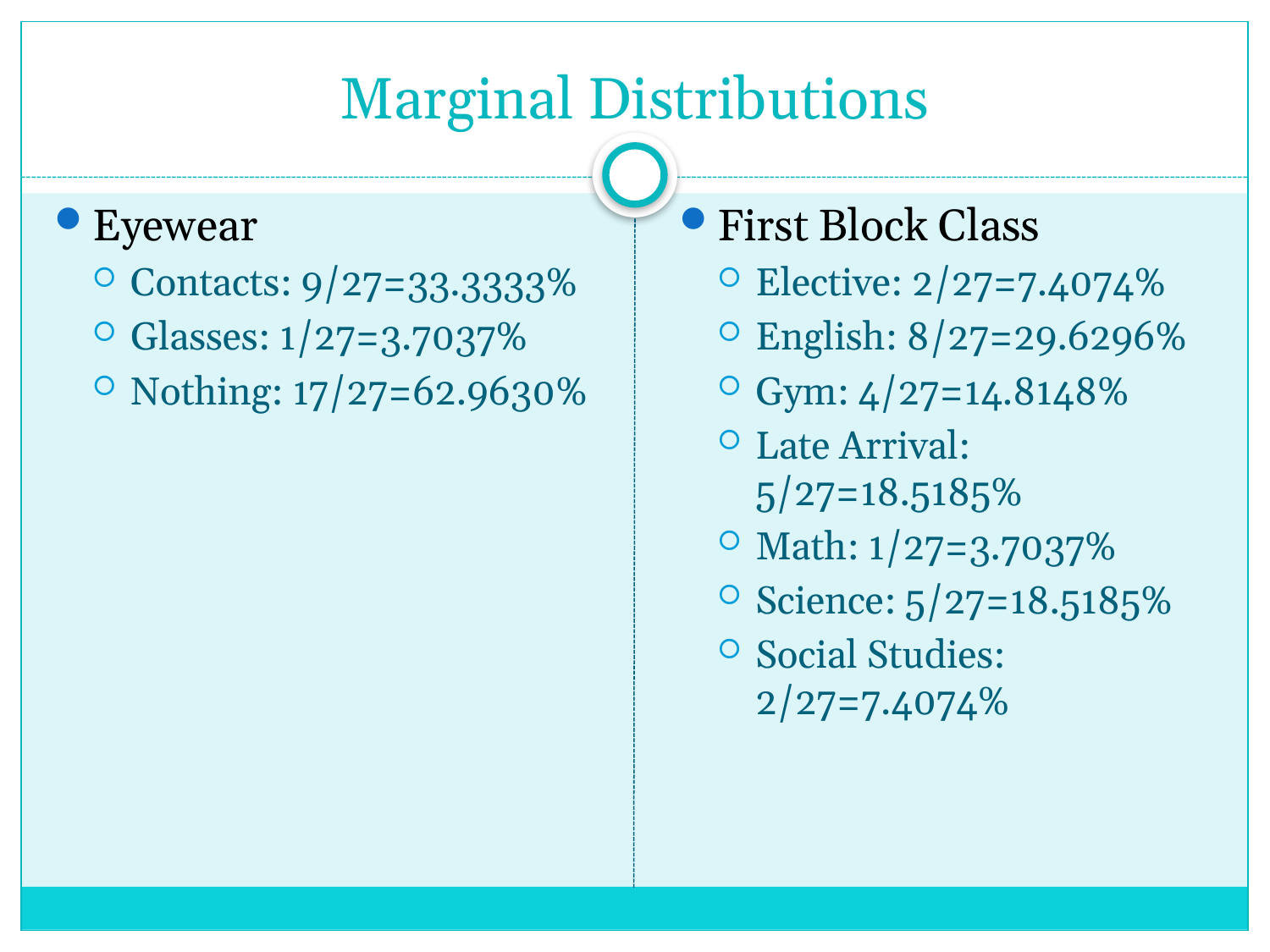

# Marginal Distributions
Eyewear
Contacts: 9/27=33.3333%
Glasses: 1/27=3.7037%
Nothing: 17/27=62.9630%

First Block Class
Elective: 2/27=7.4074%
English: 8/27=29.6296%
Gym: 4/27=14.8148%
Late Arrival: 5/27=18.5185%
Math: 1/27=3.7037%
Science: 5/27=18.5185%
Social Studies: 2/27=7.4074%